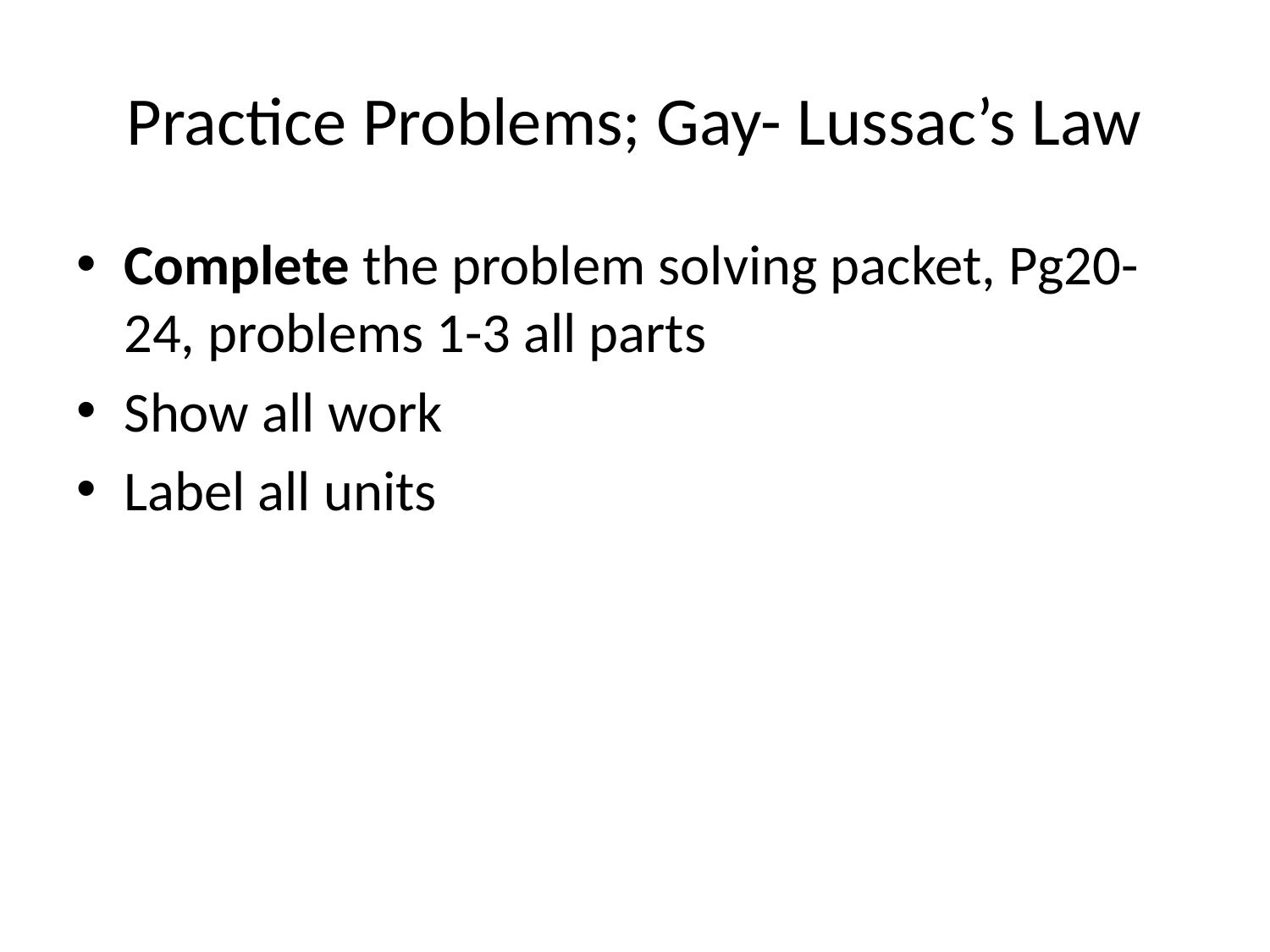

# Practice Problems; Gay- Lussac’s Law
Complete the problem solving packet, Pg20-24, problems 1-3 all parts
Show all work
Label all units